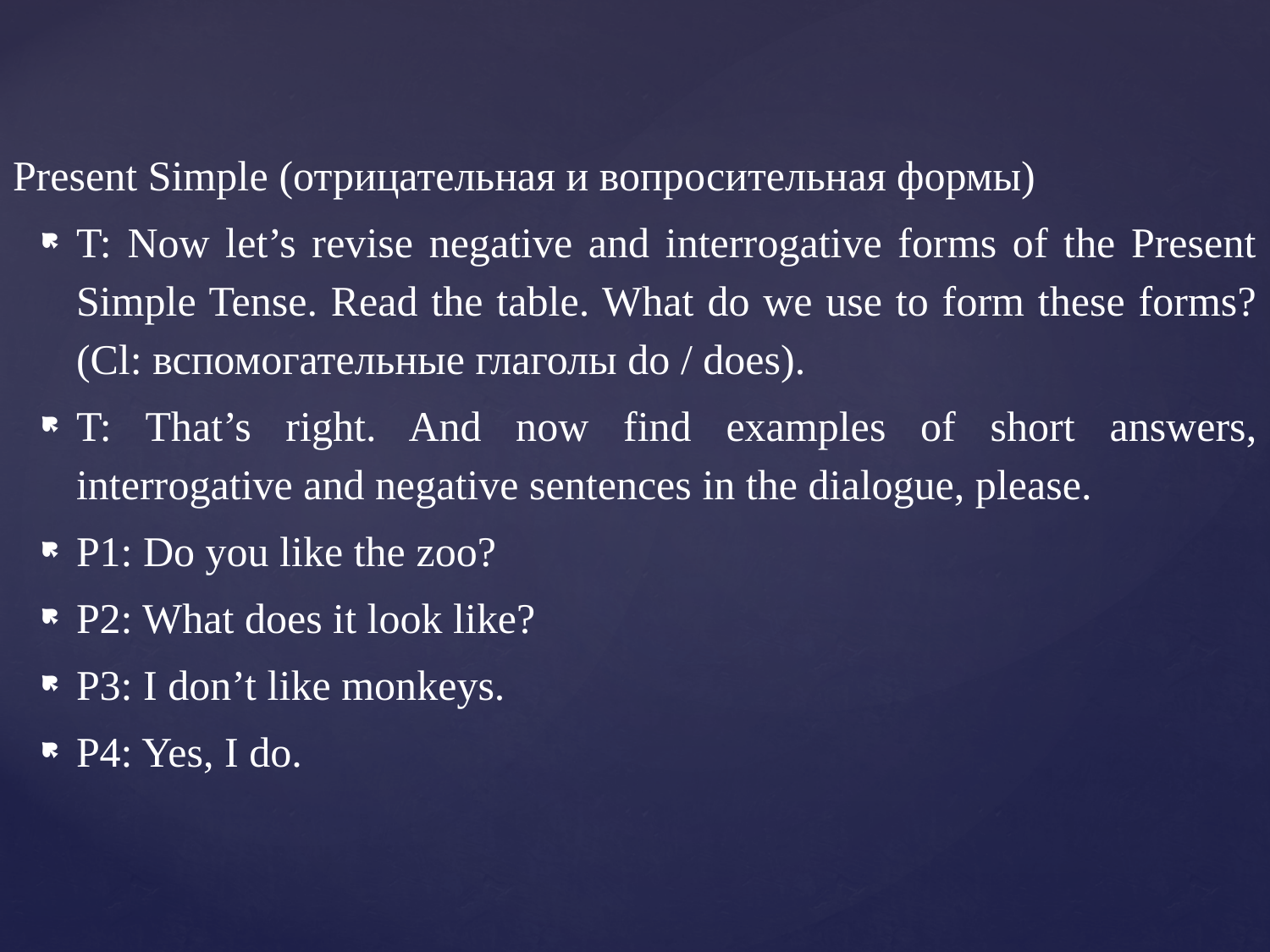

Present Simple (отрицательная и вопросительная формы)
T: Now let’s revise negative and interrogative forms of the Present Simple Tense. Read the table. What do we use to form these forms? (Cl: вспомогательные глаголы do / does).
T: That’s right. And now find examples of short answers, interrogative and negative sentences in the dialogue, please.
P1: Do you like the zoo?
P2: What does it look like?
P3: I don’t like monkeys.
P4: Yes, I do.

#